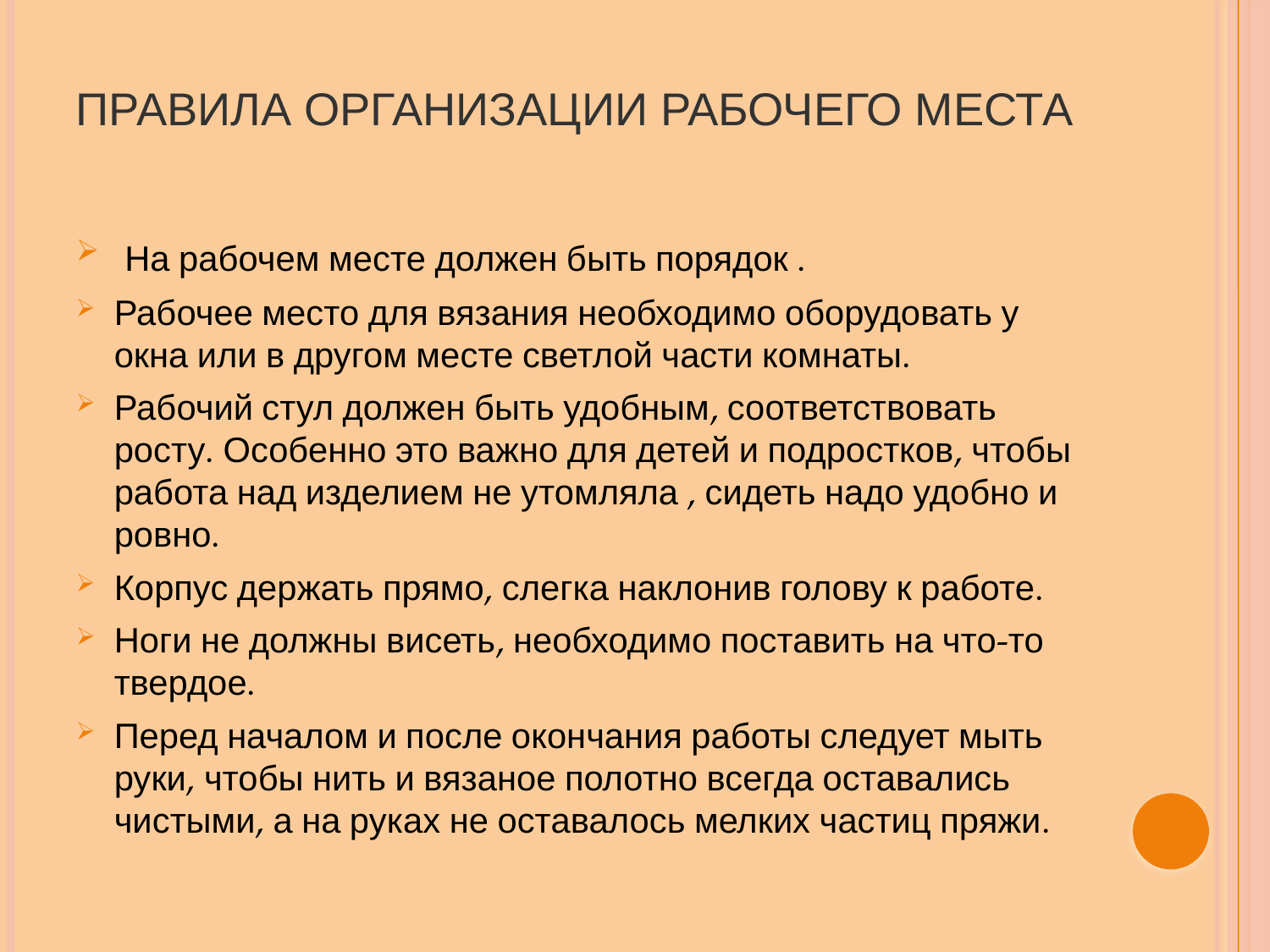

# Правила организации рабочего места
 На рабочем месте должен быть порядок .
Рабочее место для вязания необходимо оборудовать у окна или в другом месте светлой части комнаты.
Рабочий стул должен быть удобным, соответствовать росту. Особенно это важно для детей и подростков, чтобы работа над изделием не утомляла , сидеть надо удобно и ровно.
Корпус держать прямо, слегка наклонив голову к работе.
Ноги не должны висеть, необходимо поставить на что-то твердое.
Перед началом и после окончания работы следует мыть руки, чтобы нить и вязаное полотно всегда оставались чистыми, а на руках не оставалось мелких частиц пряжи.